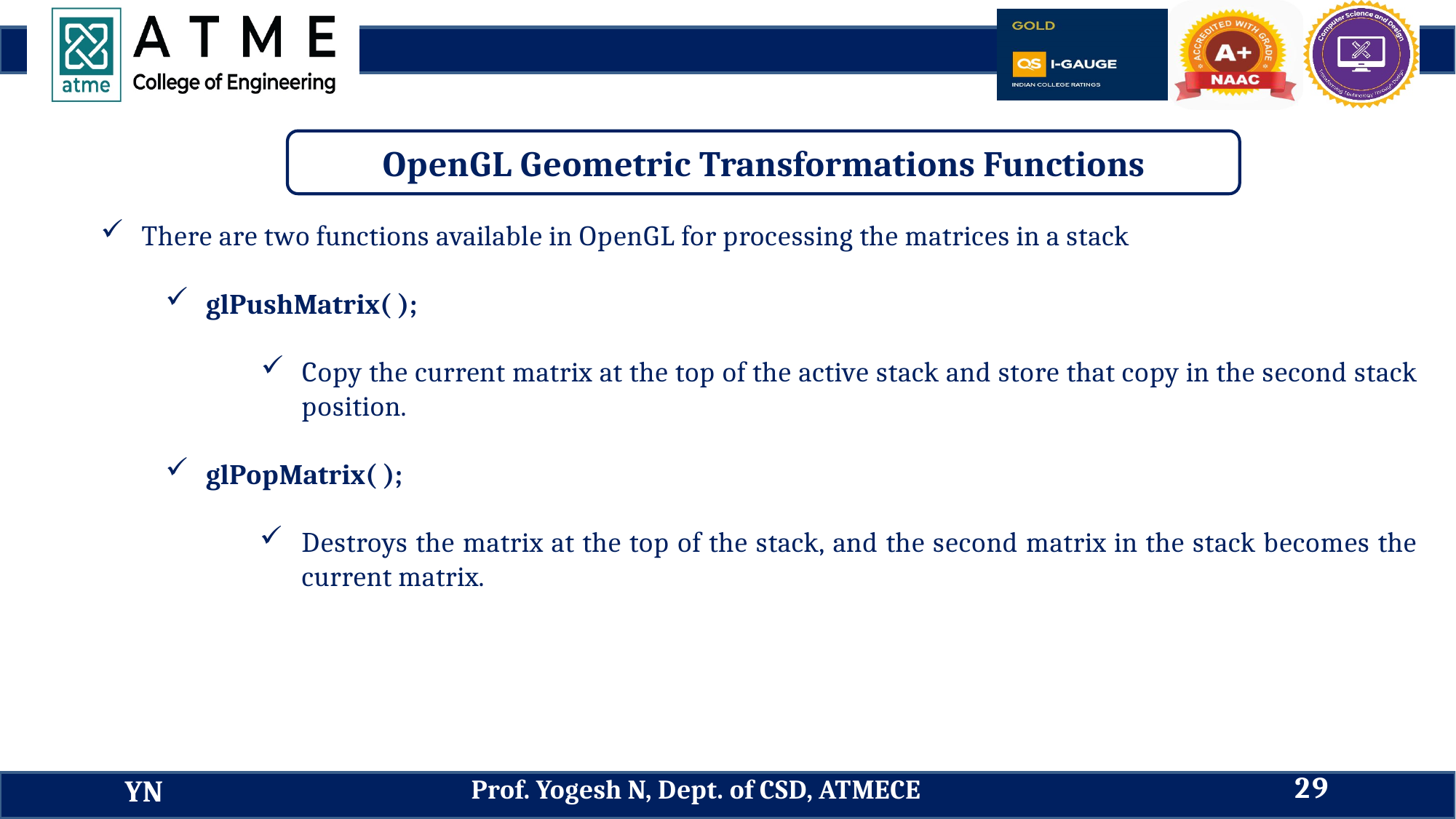

OpenGL Geometric Transformations Functions
There are two functions available in OpenGL for processing the matrices in a stack

glPushMatrix( );

Copy the current matrix at the top of the active stack and store that copy in the second stack position.

glPopMatrix( );

Destroys the matrix at the top of the stack, and the second matrix in the stack becomes the current matrix.
29
Prof. Yogesh N, Dept. of CSD, ATMECE
YN